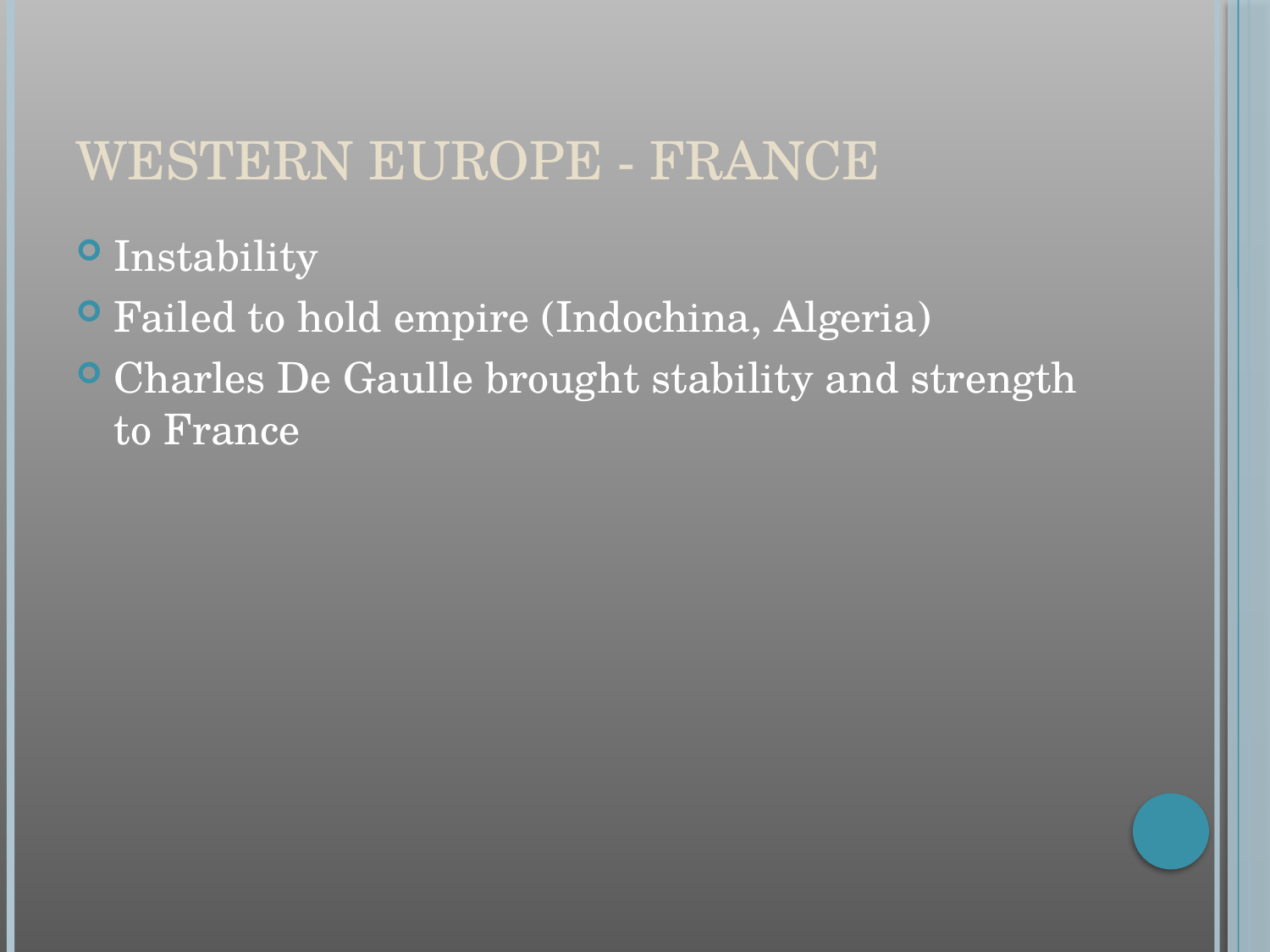

# Western Europe - France
Instability
Failed to hold empire (Indochina, Algeria)
Charles De Gaulle brought stability and strength to France